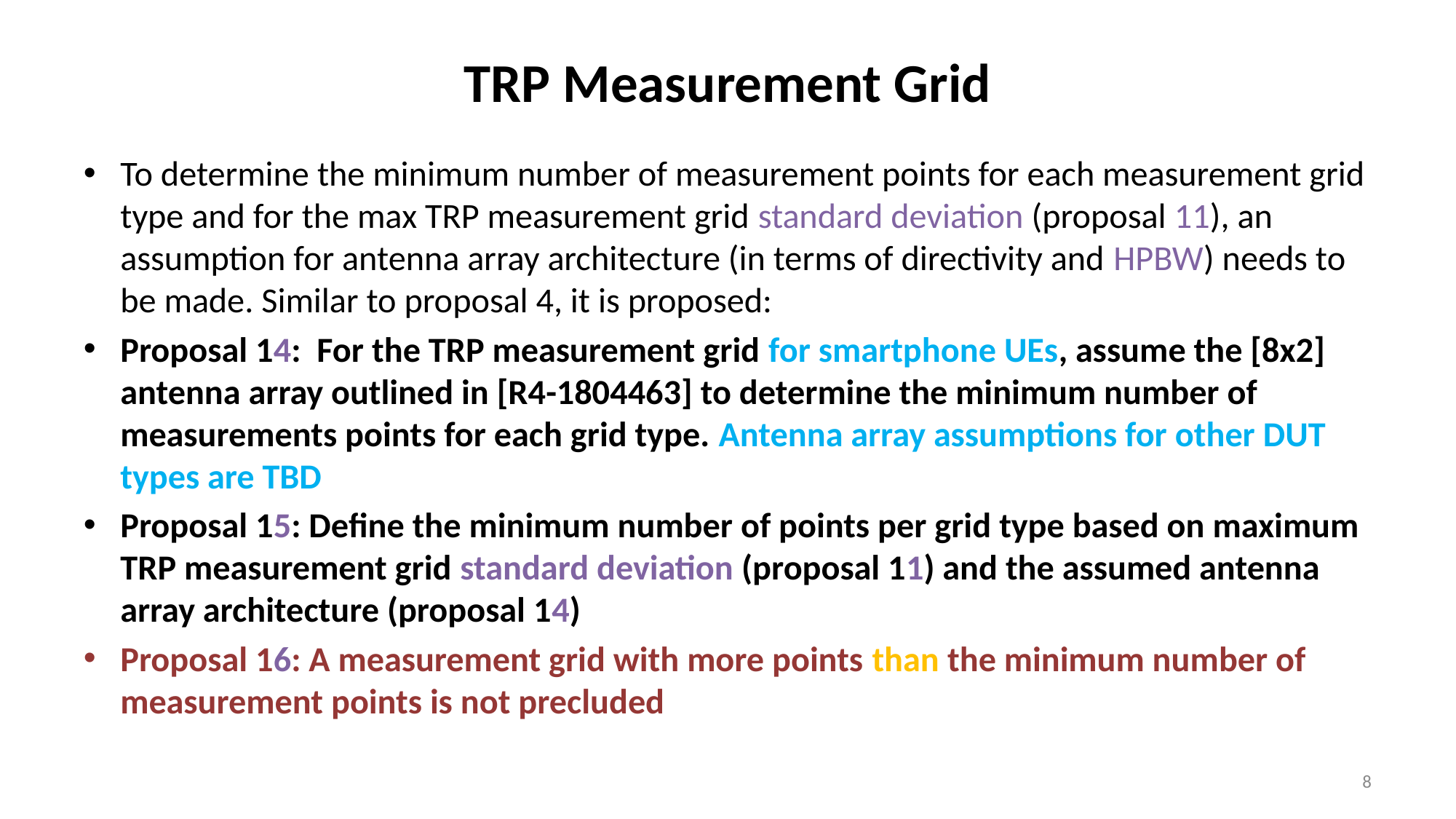

# TRP Measurement Grid
To determine the minimum number of measurement points for each measurement grid type and for the max TRP measurement grid standard deviation (proposal 11), an assumption for antenna array architecture (in terms of directivity and HPBW) needs to be made. Similar to proposal 4, it is proposed:
Proposal 14:  For the TRP measurement grid for smartphone UEs, assume the [8x2] antenna array outlined in [R4-1804463] to determine the minimum number of measurements points for each grid type. Antenna array assumptions for other DUT types are TBD
Proposal 15: Define the minimum number of points per grid type based on maximum TRP measurement grid standard deviation (proposal 11) and the assumed antenna array architecture (proposal 14)
Proposal 16: A measurement grid with more points than the minimum number of measurement points is not precluded

8